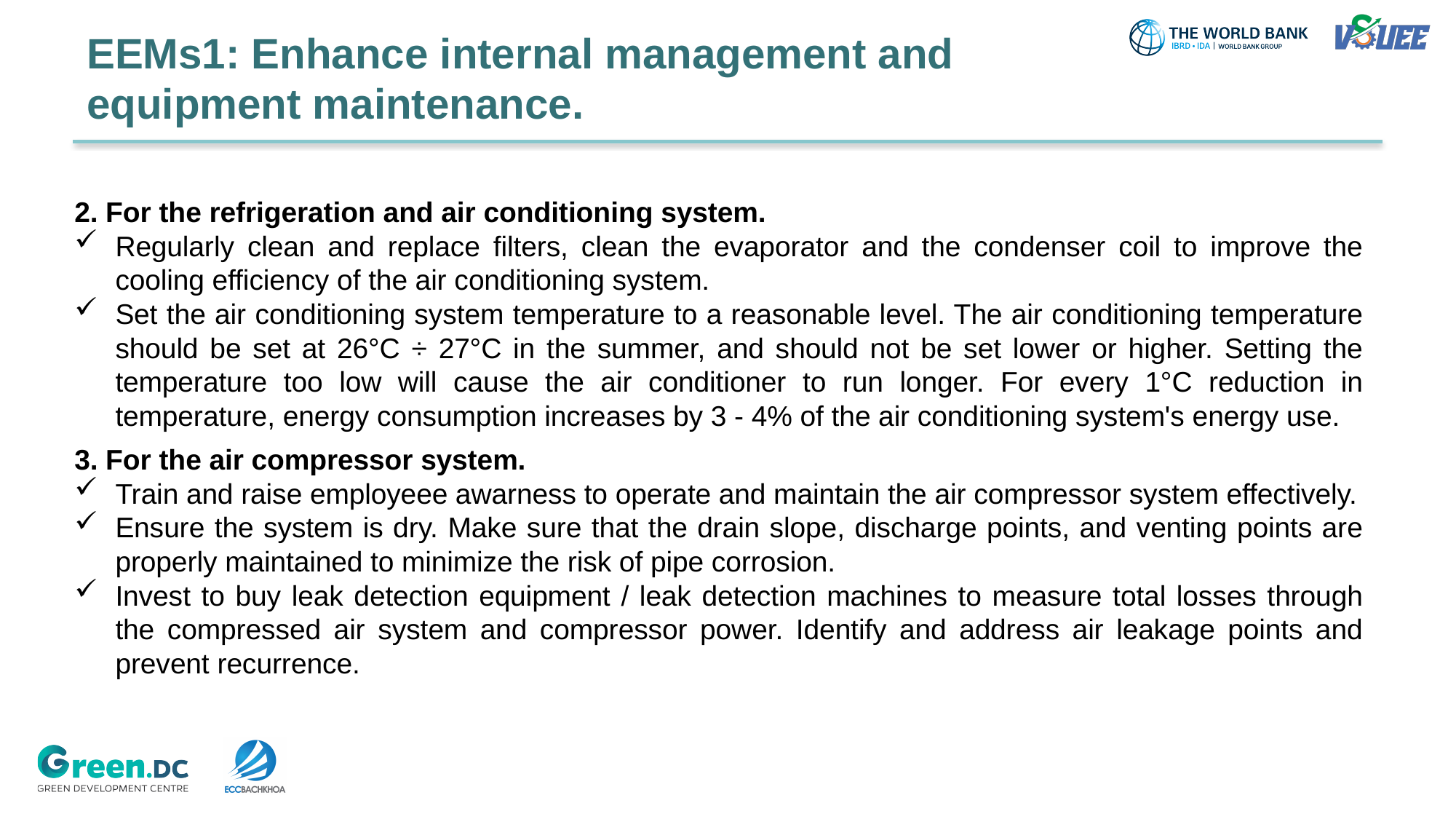

# EEMs1: Enhance internal management and equipment maintenance.
2. For the refrigeration and air conditioning system.
Regularly clean and replace filters, clean the evaporator and the condenser coil to improve the cooling efficiency of the air conditioning system.
Set the air conditioning system temperature to a reasonable level. The air conditioning temperature should be set at 26°C ÷ 27°C in the summer, and should not be set lower or higher. Setting the temperature too low will cause the air conditioner to run longer. For every 1°C reduction in temperature, energy consumption increases by 3 - 4% of the air conditioning system's energy use.
3. For the air compressor system.
Train and raise employeee awarness to operate and maintain the air compressor system effectively.
Ensure the system is dry. Make sure that the drain slope, discharge points, and venting points are properly maintained to minimize the risk of pipe corrosion.
Invest to buy leak detection equipment / leak detection machines to measure total losses through the compressed air system and compressor power. Identify and address air leakage points and prevent recurrence.